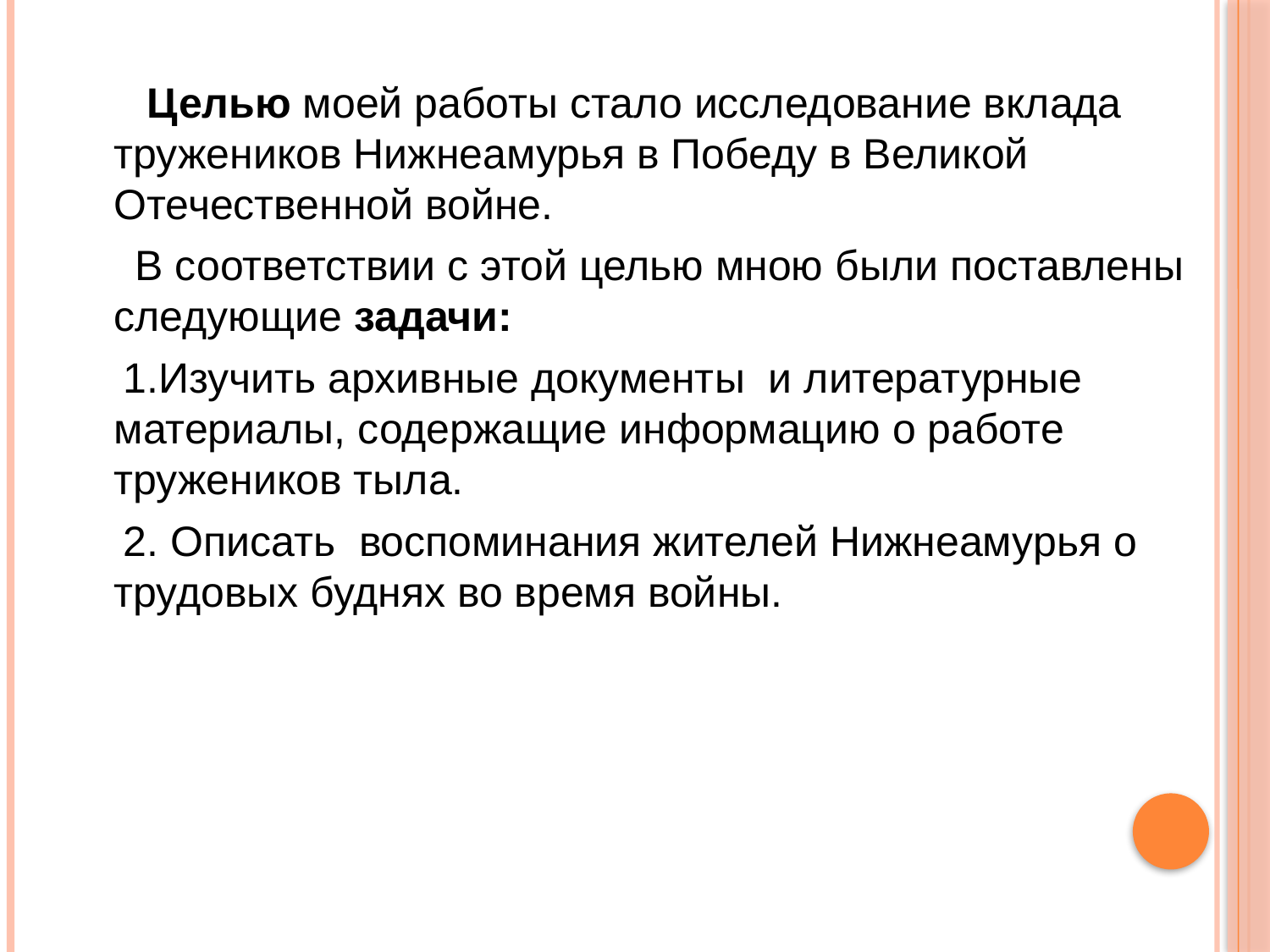

Целью моей работы стало исследование вклада тружеников Нижнеамурья в Победу в Великой Отечественной войне.
     В соответствии с этой целью мною были поставлены следующие задачи:
    1.Изучить архивные документы  и литературные материалы, содержащие информацию о работе тружеников тыла.
    2. Описать  воспоминания жителей Нижнеамурья о трудовых буднях во время войны.